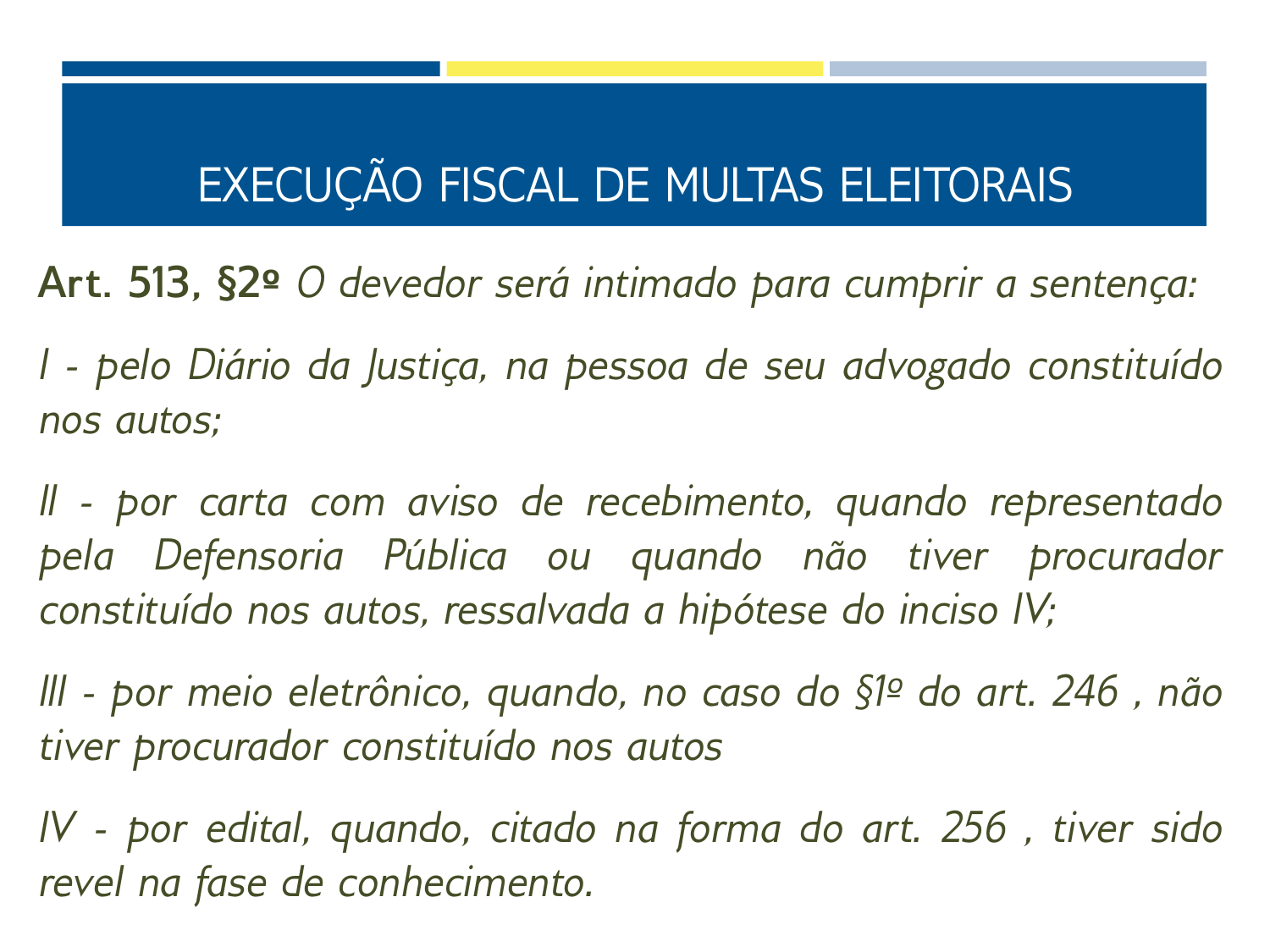

# EXECUÇÃO FISCAL DE MULTAS ELEITORAIS
Art. 513, §2º O devedor será intimado para cumprir a sentença:
I - pelo Diário da Justiça, na pessoa de seu advogado constituído nos autos;
II - por carta com aviso de recebimento, quando representado pela Defensoria Pública ou quando não tiver procurador constituído nos autos, ressalvada a hipótese do inciso IV;
III - por meio eletrônico, quando, no caso do §1º do art. 246 , não tiver procurador constituído nos autos
IV - por edital, quando, citado na forma do art. 256 , tiver sido revel na fase de conhecimento.